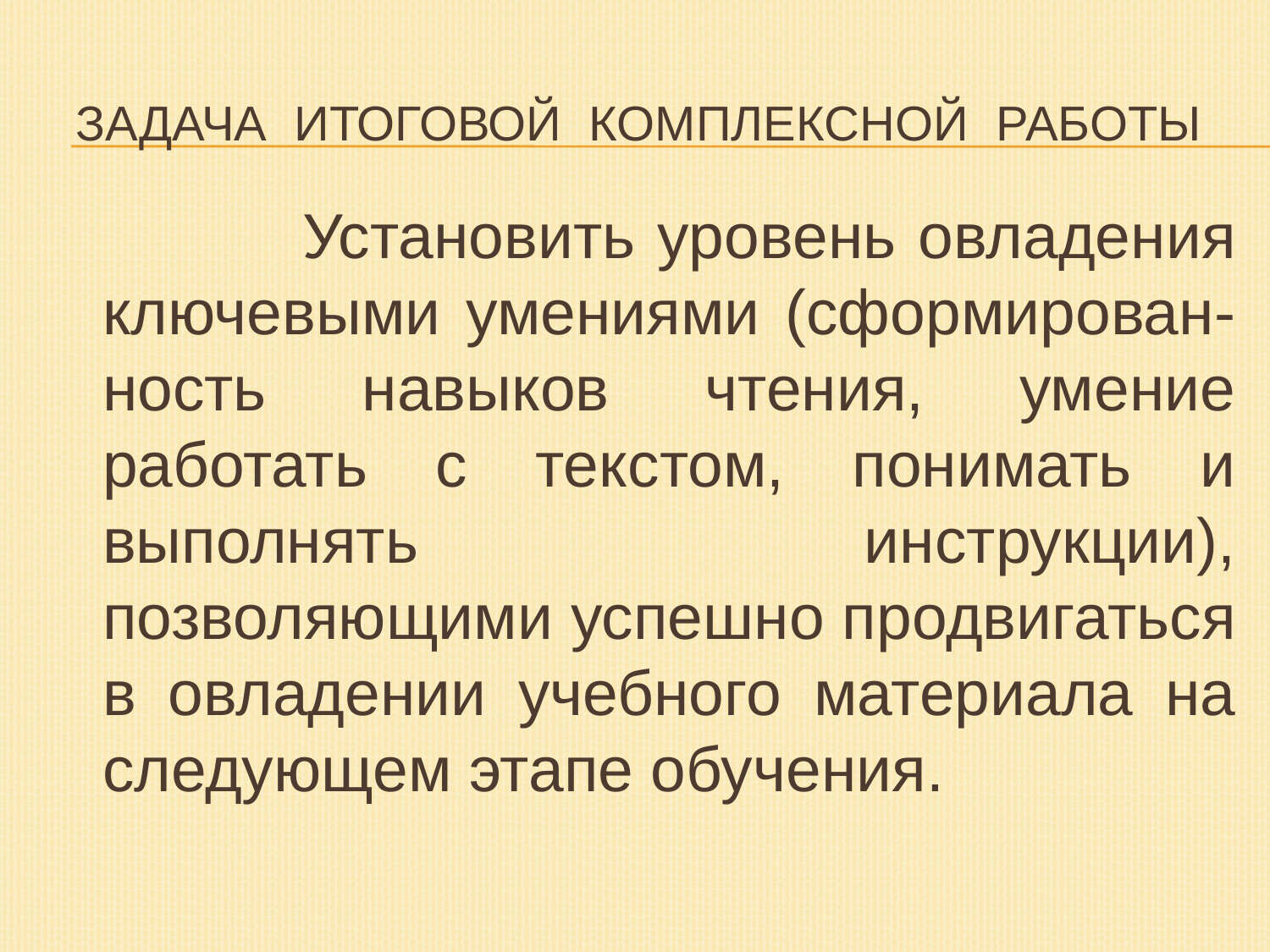

# Задача  итоговой  комплексной  работы
            Установить уровень овладения ключевыми умениями (сформирован-ность навыков чтения, умение работать с текстом, понимать и выполнять инструкции), позволяющими успешно продвигаться в овладении учебного материала на следующем этапе обучения.